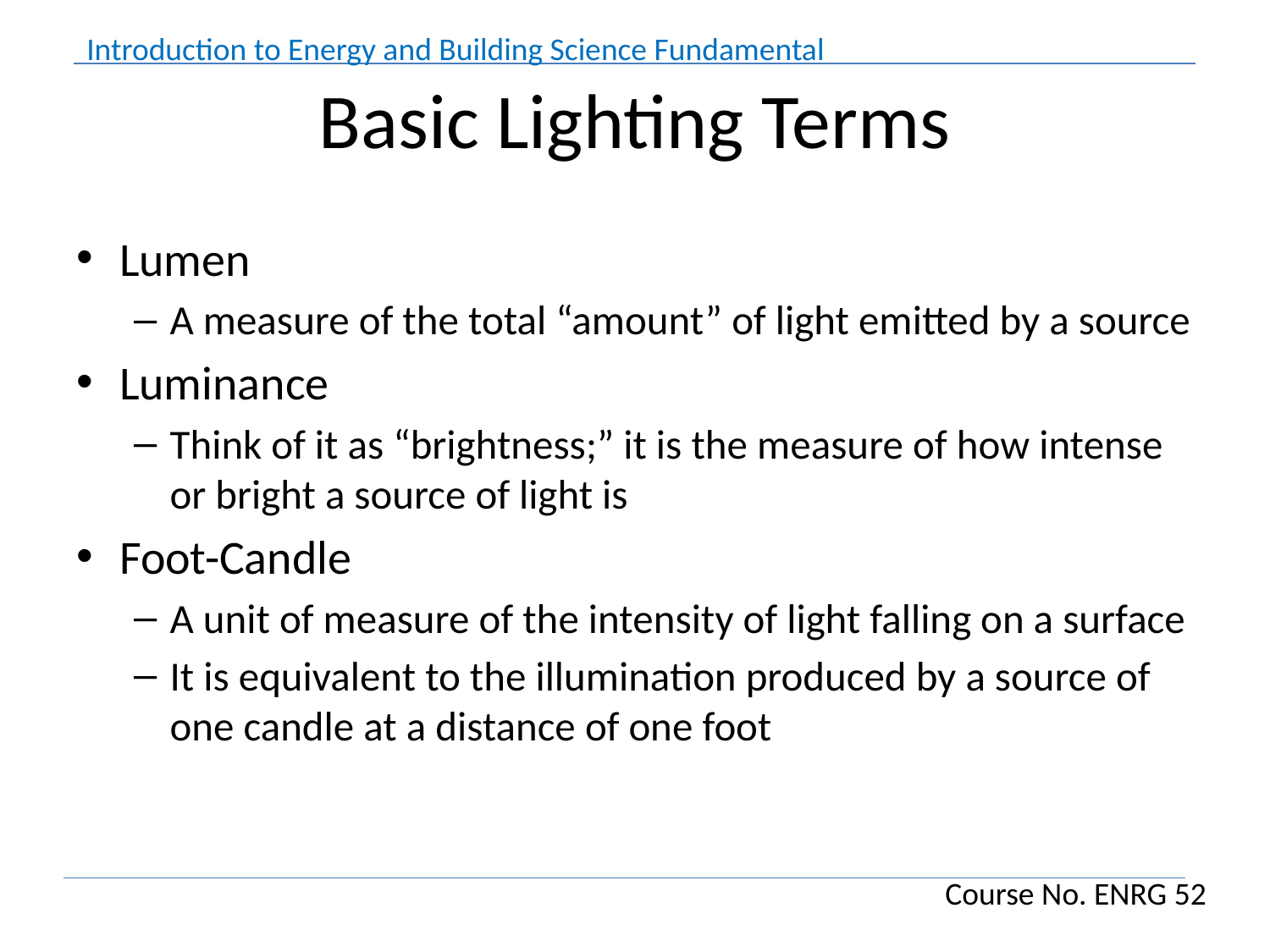

# Basic Lighting Terms
Lumen
A measure of the total “amount” of light emitted by a source
Luminance
Think of it as “brightness;” it is the measure of how intense or bright a source of light is
Foot-Candle
A unit of measure of the intensity of light falling on a surface
It is equivalent to the illumination produced by a source of one candle at a distance of one foot